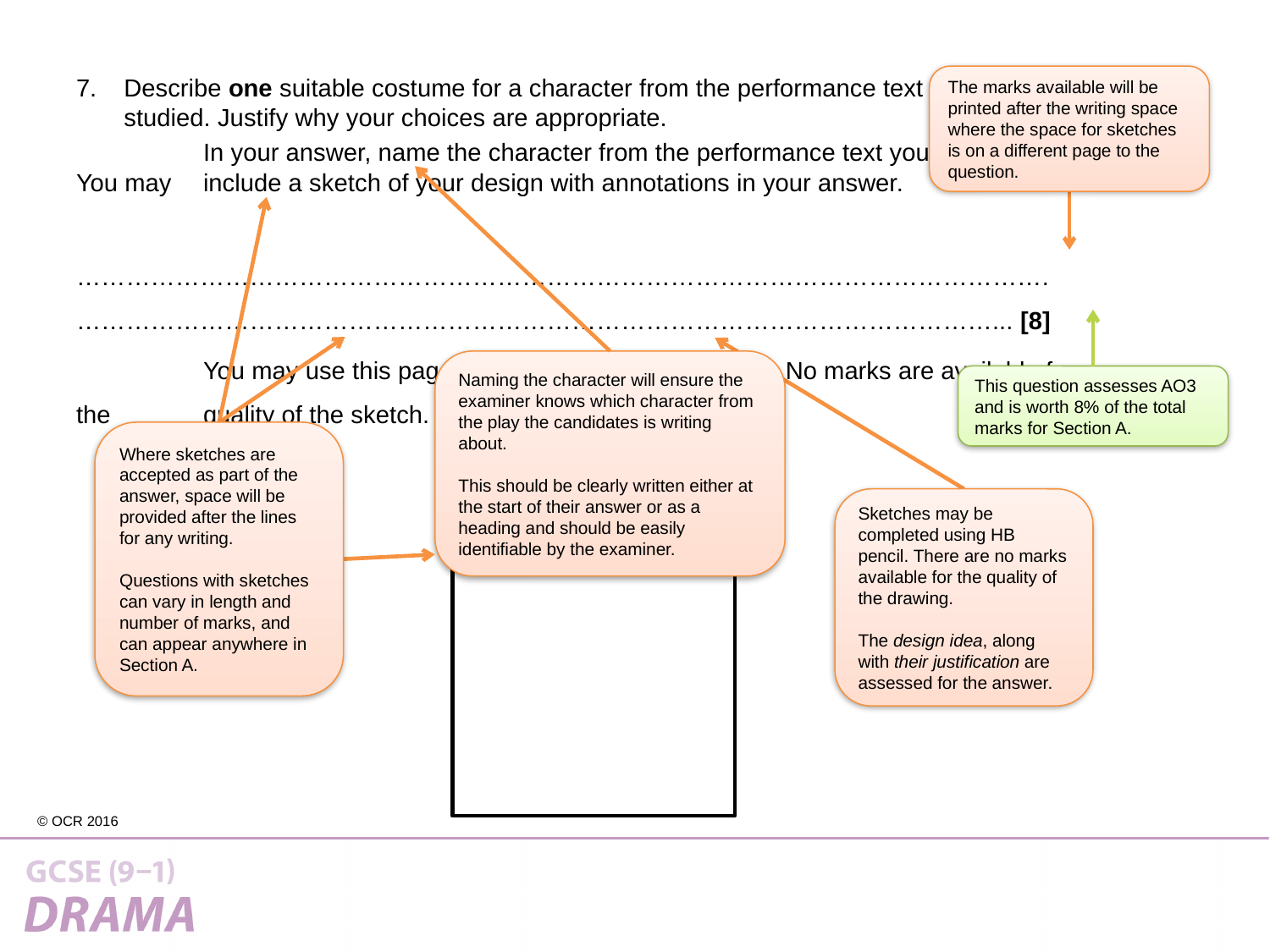

Describe one suitable costume for a character from the performance text you have studied. Justify why your choices are appropriate.
	In your answer, name the character from the performance text you have studied. You may 	include a sketch of your design with annotations in your answer.
	………………………………………………………………………………………………………. 	…………………………………………………………………………………………………... [8]
	You may use this page for a sketch and annotations. No marks are available for the 	quality of the sketch.
The marks available will be printed after the writing space where the space for sketches is on a different page to the question.
Naming the character will ensure the examiner knows which character from the play the candidates is writing about.

This should be clearly written either at the start of their answer or as a heading and should be easily identifiable by the examiner.
This question assesses AO3 and is worth 8% of the total marks for Section A.
Where sketches are accepted as part of the answer, space will be provided after the lines for any writing.

Questions with sketches can vary in length and number of marks, and can appear anywhere in Section A.

Sketches may be completed using HB pencil. There are no marks available for the quality of the drawing.

The design idea, along with their justification are assessed for the answer.